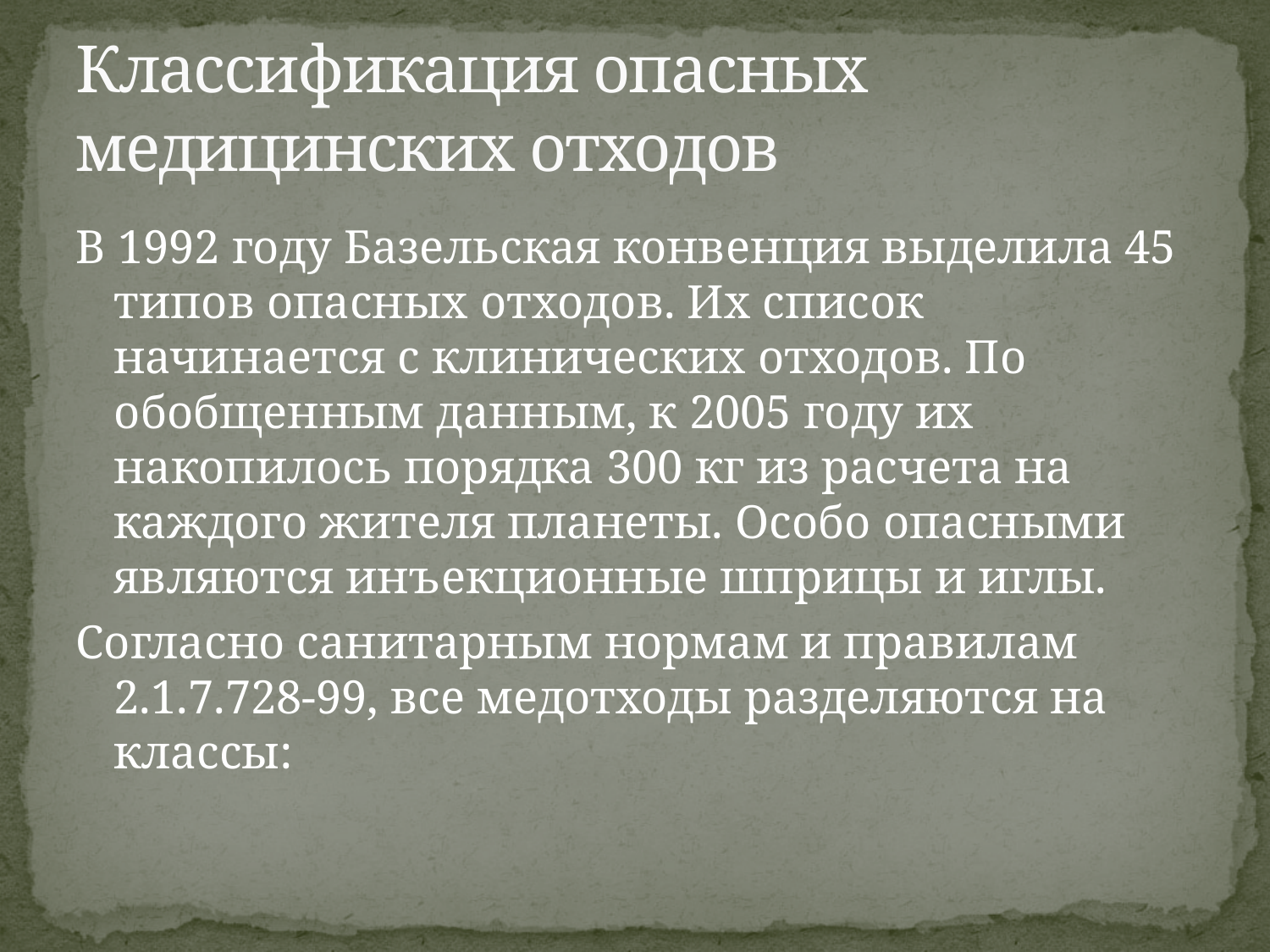

# Классификация опасных медицинских отходов
В 1992 году Базельская конвенция выделила 45 типов опасных отходов. Их список начинается с клинических отходов. По обобщенным данным, к 2005 году их накопилось порядка 300 кг из расчета на каждого жителя планеты. Особо опасными являются инъекционные шприцы и иглы.
Согласно санитарным нормам и правилам 2.1.7.728-99, все медотходы разделяются на классы: